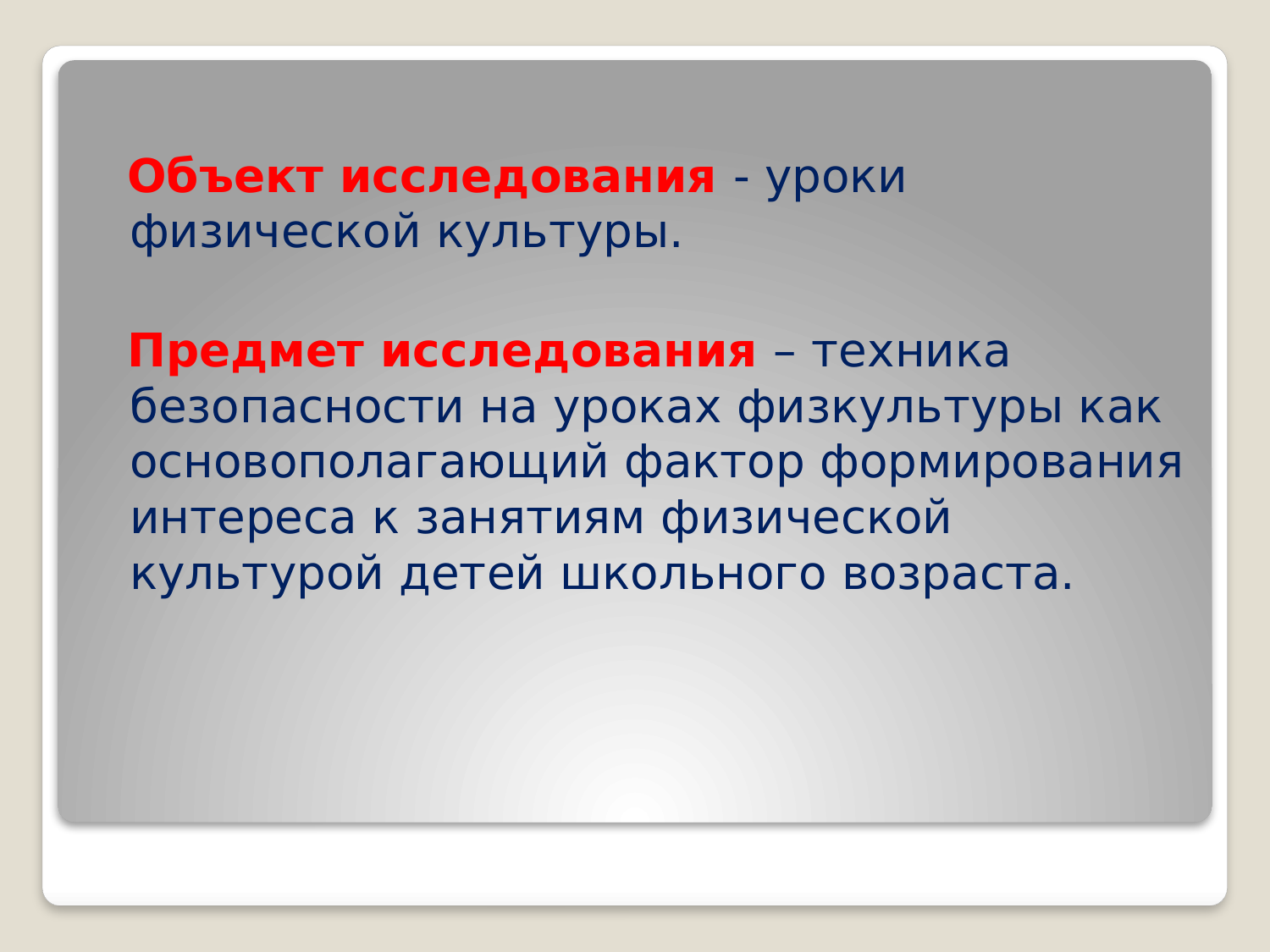

Объект исследования - уроки физической культуры.

  Предмет исследования – техника безопасности на уроках физкультуры как основополагающий фактор формирования интереса к занятиям физической культурой детей школьного возраста.